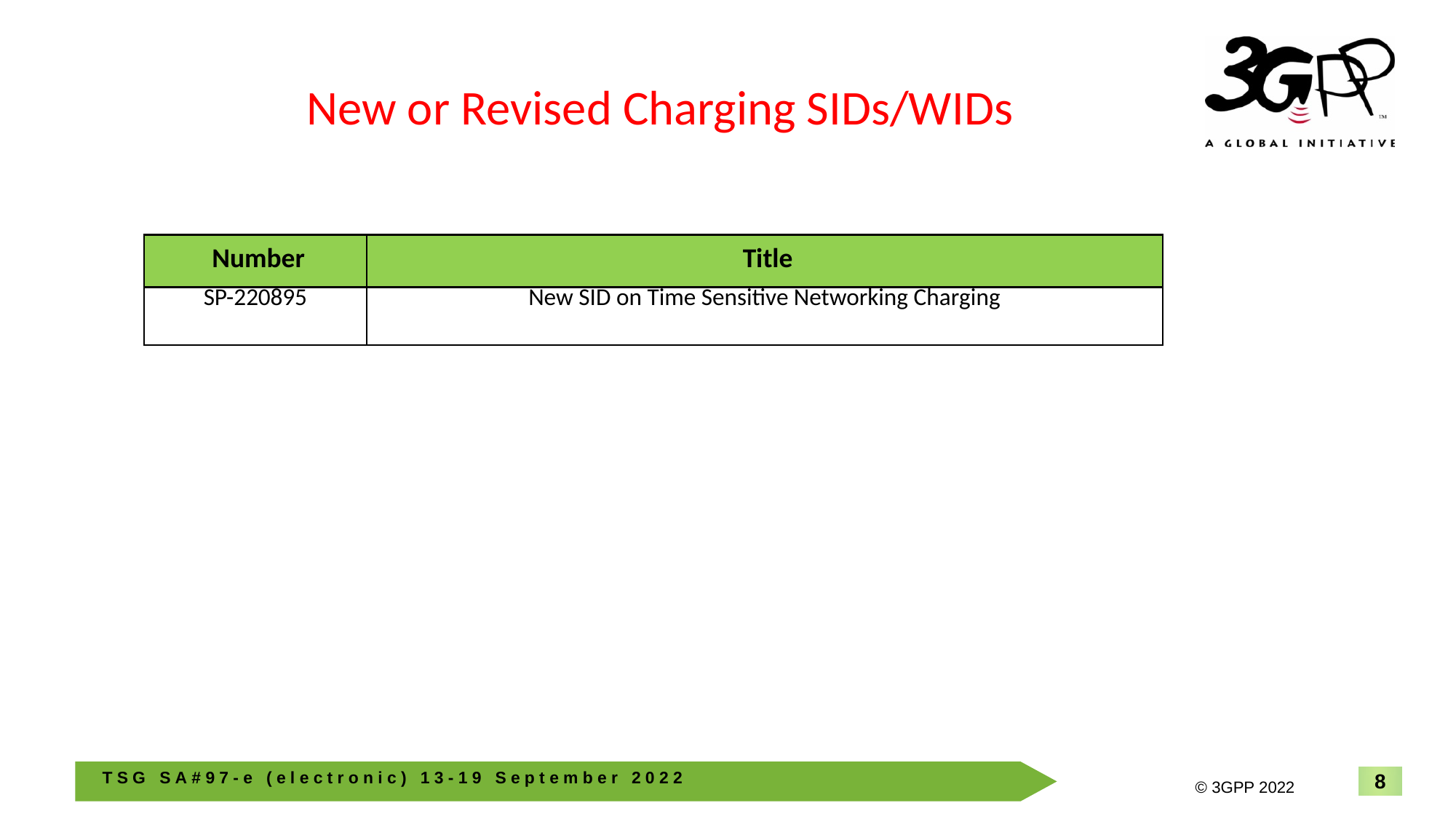

New or Revised Charging SIDs/WIDs
| Number | Title |
| --- | --- |
| SP-220895 | New SID on Time Sensitive Networking Charging |